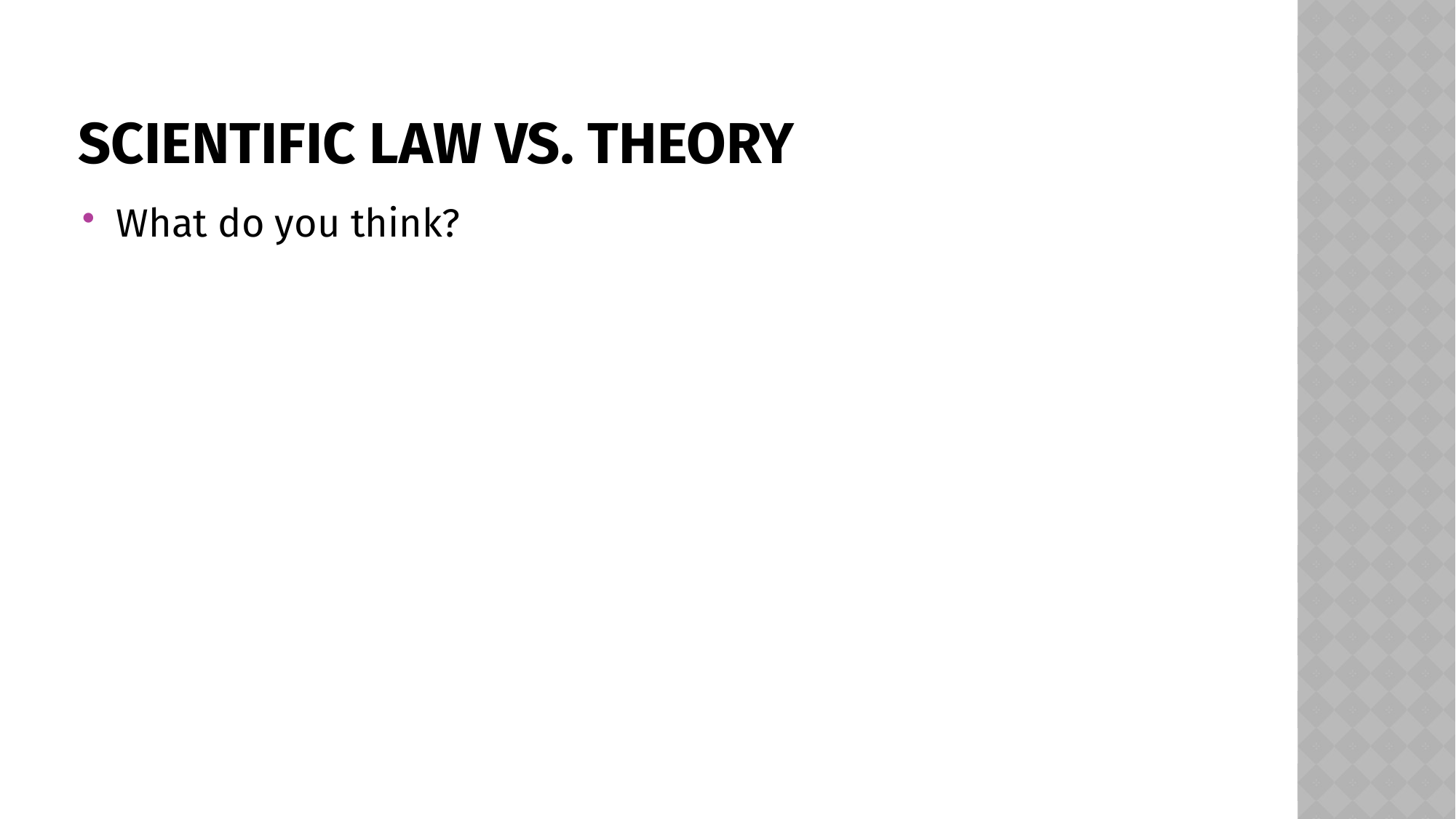

# Scientific Law vs. theory
What do you think?